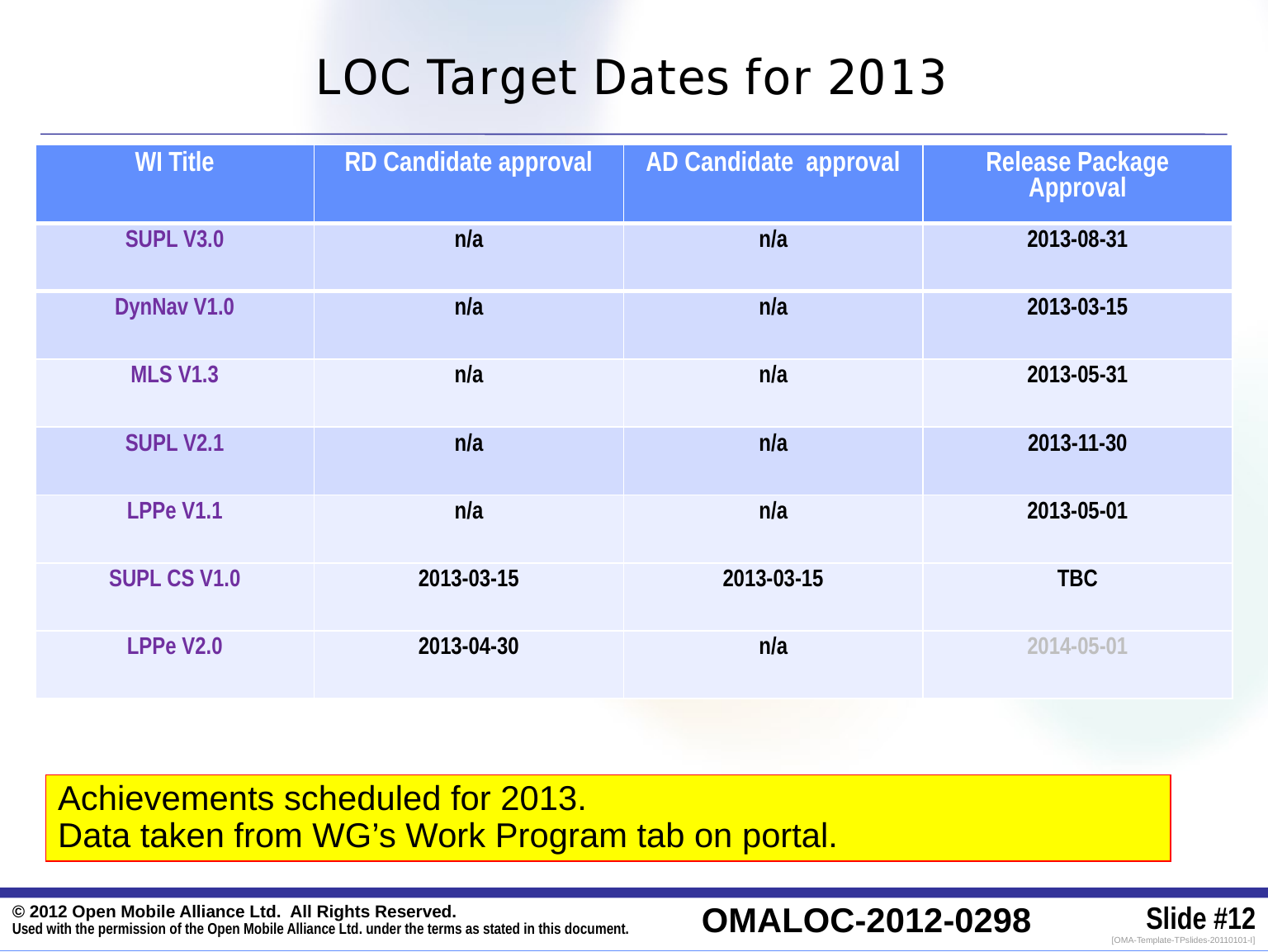

LOC Target Dates for 2013
| WI Title | RD Candidate approval | AD Candidate approval | Release Package Approval |
| --- | --- | --- | --- |
| SUPL V3.0 | n/a | n/a | 2013-08-31 |
| DynNav V1.0 | n/a | n/a | 2013-03-15 |
| MLS V1.3 | n/a | n/a | 2013-05-31 |
| SUPL V2.1 | n/a | n/a | 2013-11-30 |
| LPPe V1.1 | n/a | n/a | 2013-05-01 |
| SUPL CS V1.0 | 2013-03-15 | 2013-03-15 | TBC |
| LPPe V2.0 | 2013-04-30 | n/a | 2014-05-01 |
Achievements scheduled for 2013.
Data taken from WG’s Work Program tab on portal.